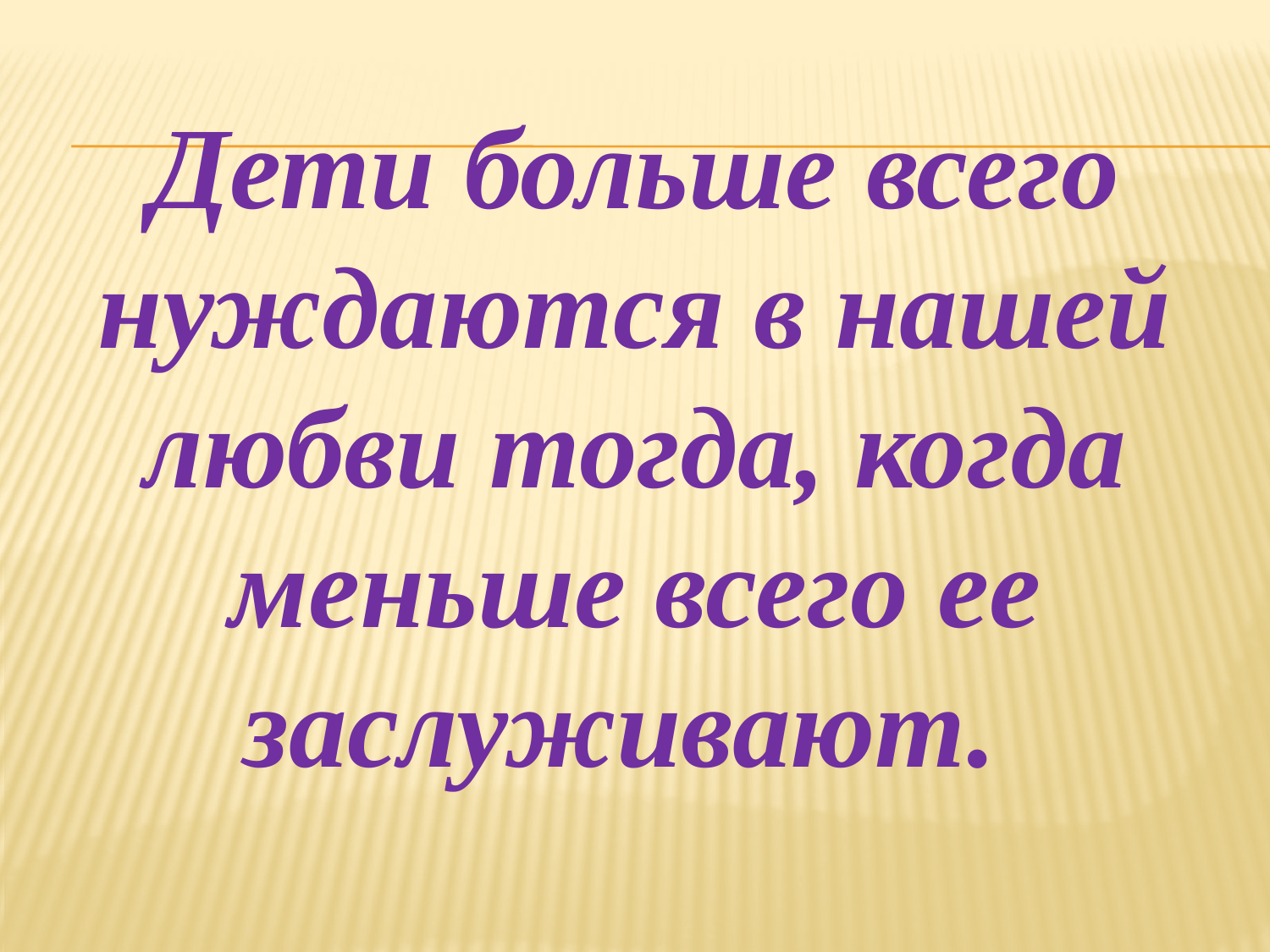

Дети больше всего нуждаются в нашей любви тогда, когда меньше всего ее заслуживают.